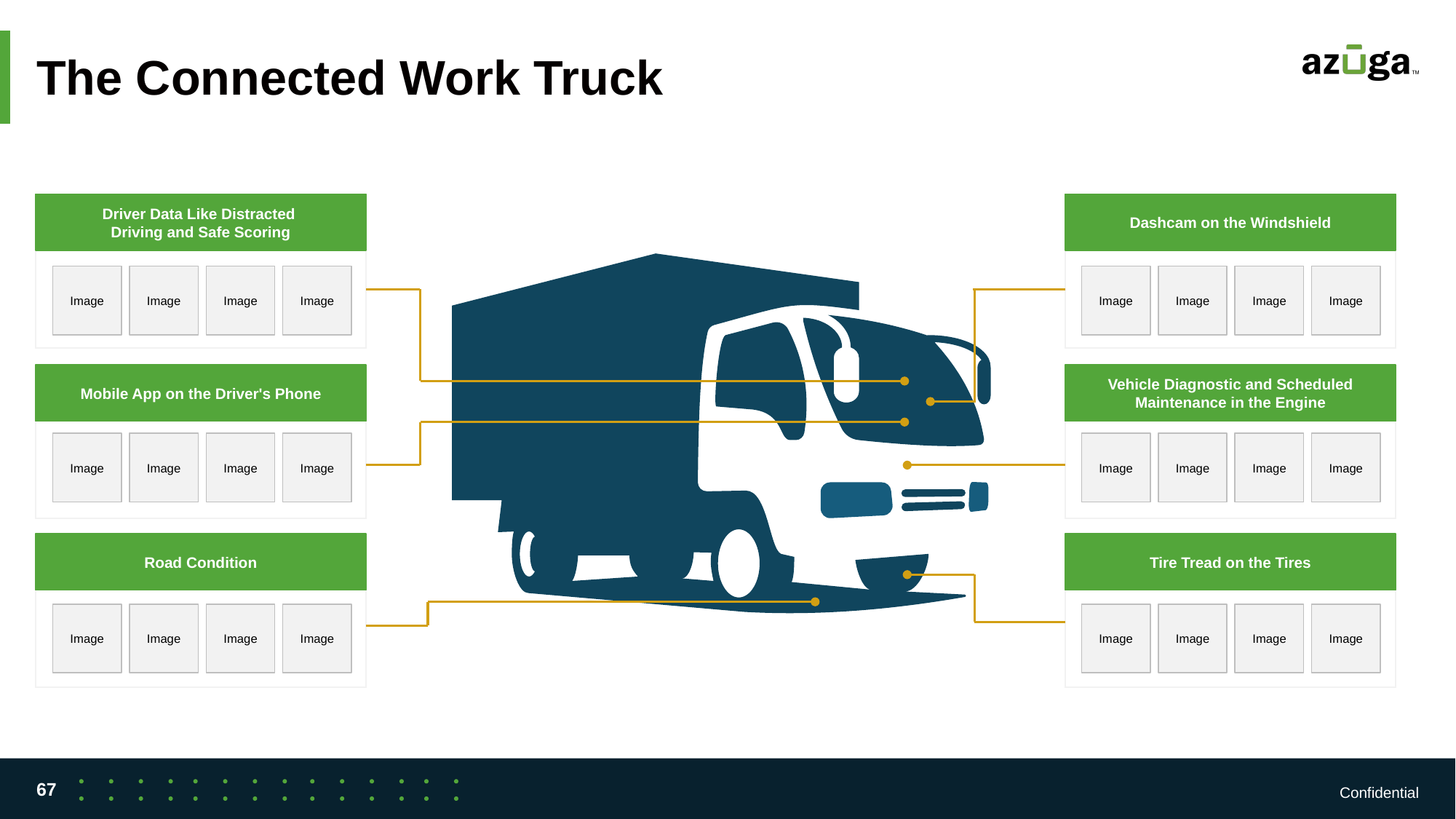

# The Connected Work Truck
Driver Data Like Distracted
Driving and Safe Scoring
Dashcam on the Windshield
Image
Image
Image
Image
Image
Image
Image
Image
Mobile App on the Driver's Phone
Vehicle Diagnostic and Scheduled Maintenance in the Engine
Image
Image
Image
Image
Image
Image
Image
Image
Road Condition
Tire Tread on the Tires
Image
Image
Image
Image
Image
Image
Image
Image
Confidential